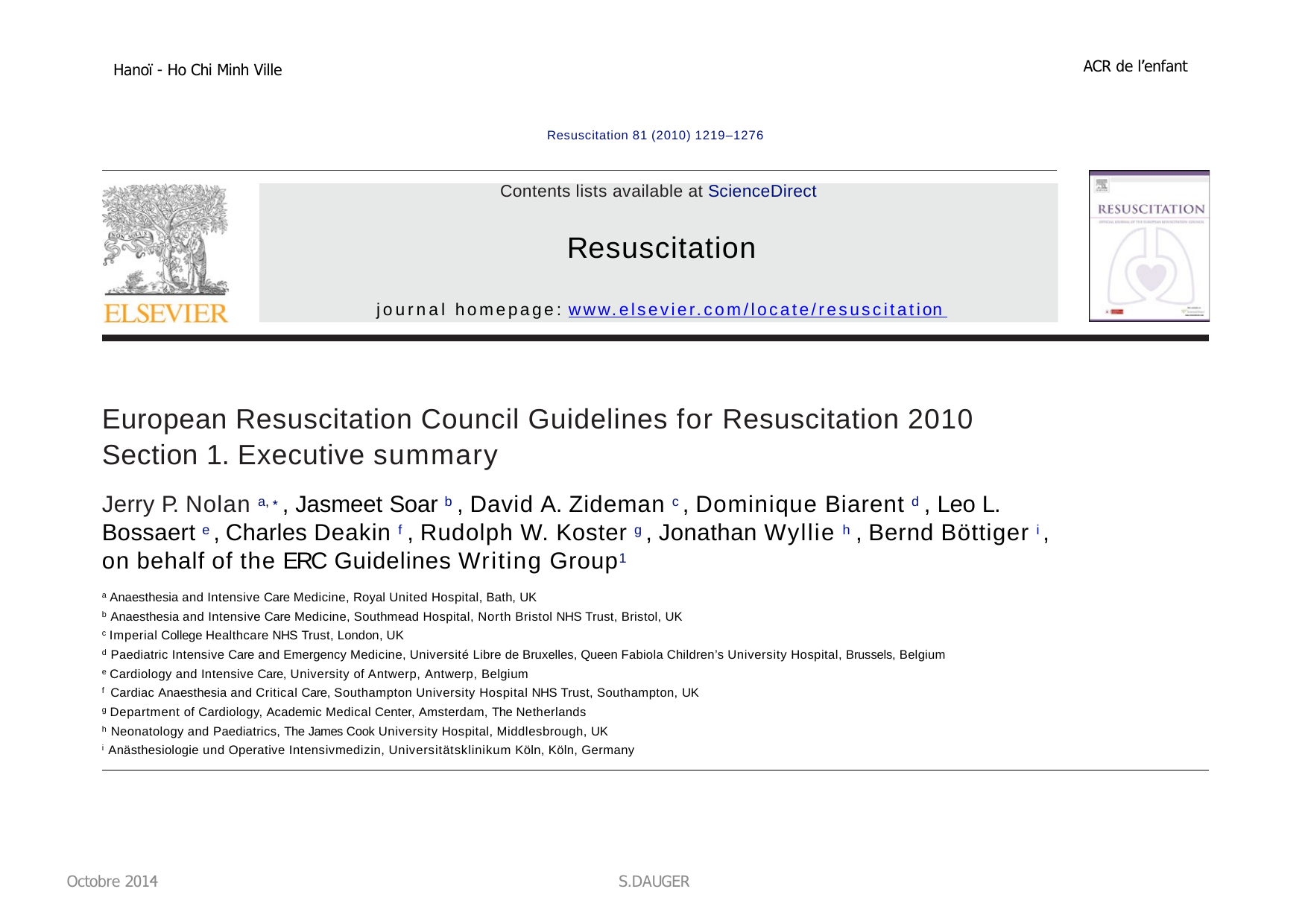

ACR de l’enfant
Hanoï - Ho Chi Minh Ville
Resuscitation 81 (2010) 1219–1276

Contents lists available at ScienceDirect

Resuscitation

journal  homepage: www.elsevier.com/locate/resuscitation

European Resuscitation Council Guidelines for Resuscitation 2010 Section 1. Executive summary

Jerry P. Nolan a,∗ , Jasmeet Soar b , David A. Zideman c , Dominique Biarent d , Leo L. Bossaert e , Charles Deakin f , Rudolph W. Koster g , Jonathan Wyllie h , Bernd Böttiger i,
on behalf of the ERC Guidelines Writing Group1

a Anaesthesia and Intensive Care Medicine, Royal United Hospital, Bath, UK
b Anaesthesia and Intensive Care Medicine, Southmead Hospital, North Bristol NHS Trust, Bristol, UK
c Imperial College Healthcare NHS Trust, London, UK
d Paediatric Intensive Care and Emergency Medicine, Université Libre de Bruxelles, Queen Fabiola Children’s University Hospital, Brussels, Belgium
e Cardiology and Intensive Care, University of Antwerp, Antwerp, Belgium
f  Cardiac Anaesthesia and Critical Care, Southampton University Hospital NHS Trust, Southampton, UK
g Department of Cardiology, Academic Medical Center, Amsterdam, The Netherlands
h Neonatology and Paediatrics, The James Cook University Hospital, Middlesbrough, UK
i Anästhesiologie und Operative Intensivmedizin, Universitätsklinikum Köln, Köln, Germany

Octobre 2014
S.DAUGER